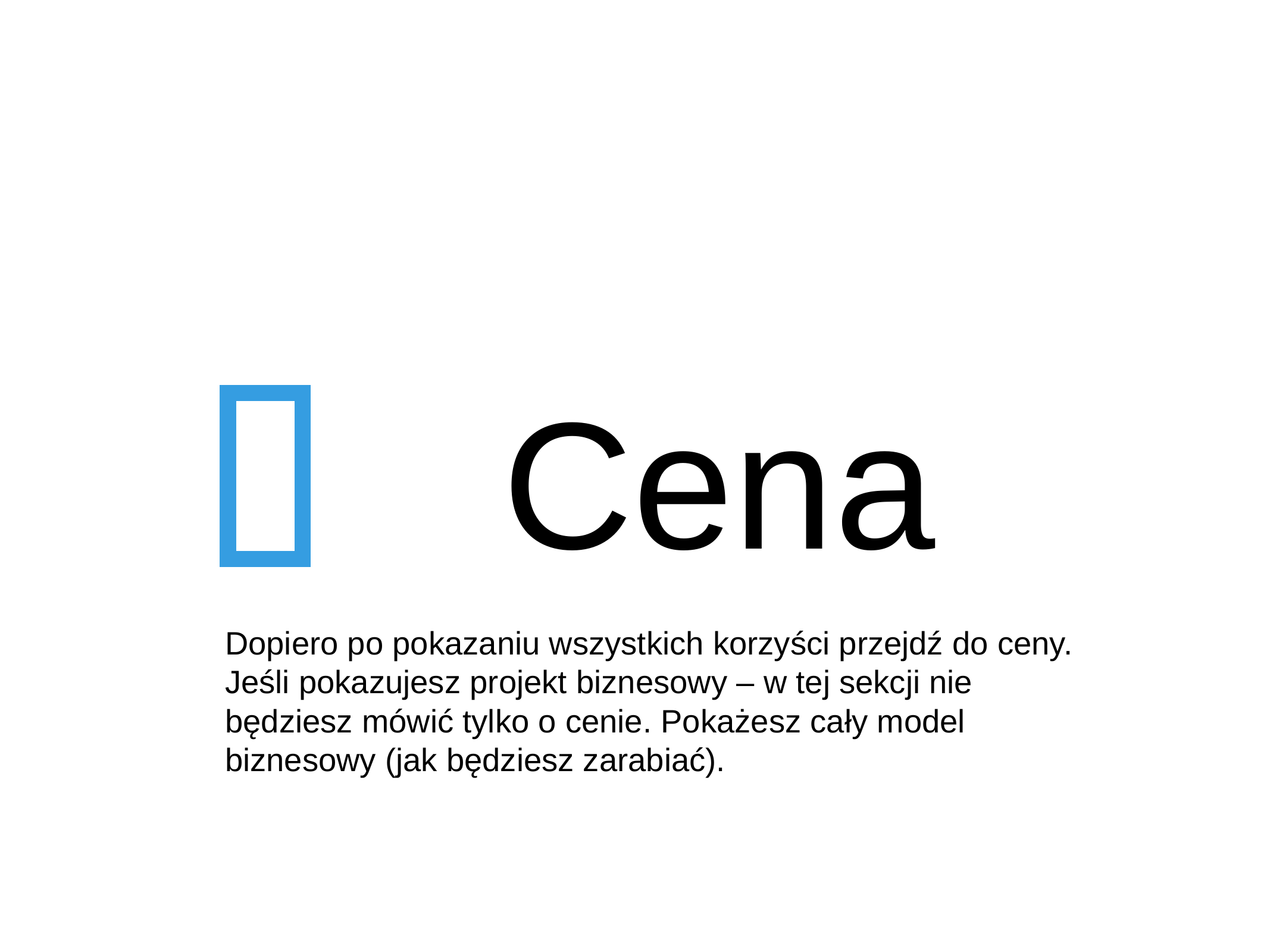

# Cena

Dopiero po pokazaniu wszystkich korzyści przejdź do ceny. Jeśli pokazujesz projekt biznesowy – w tej sekcji nie będziesz mówić tylko o cenie. Pokażesz cały model biznesowy (jak będziesz zarabiać).